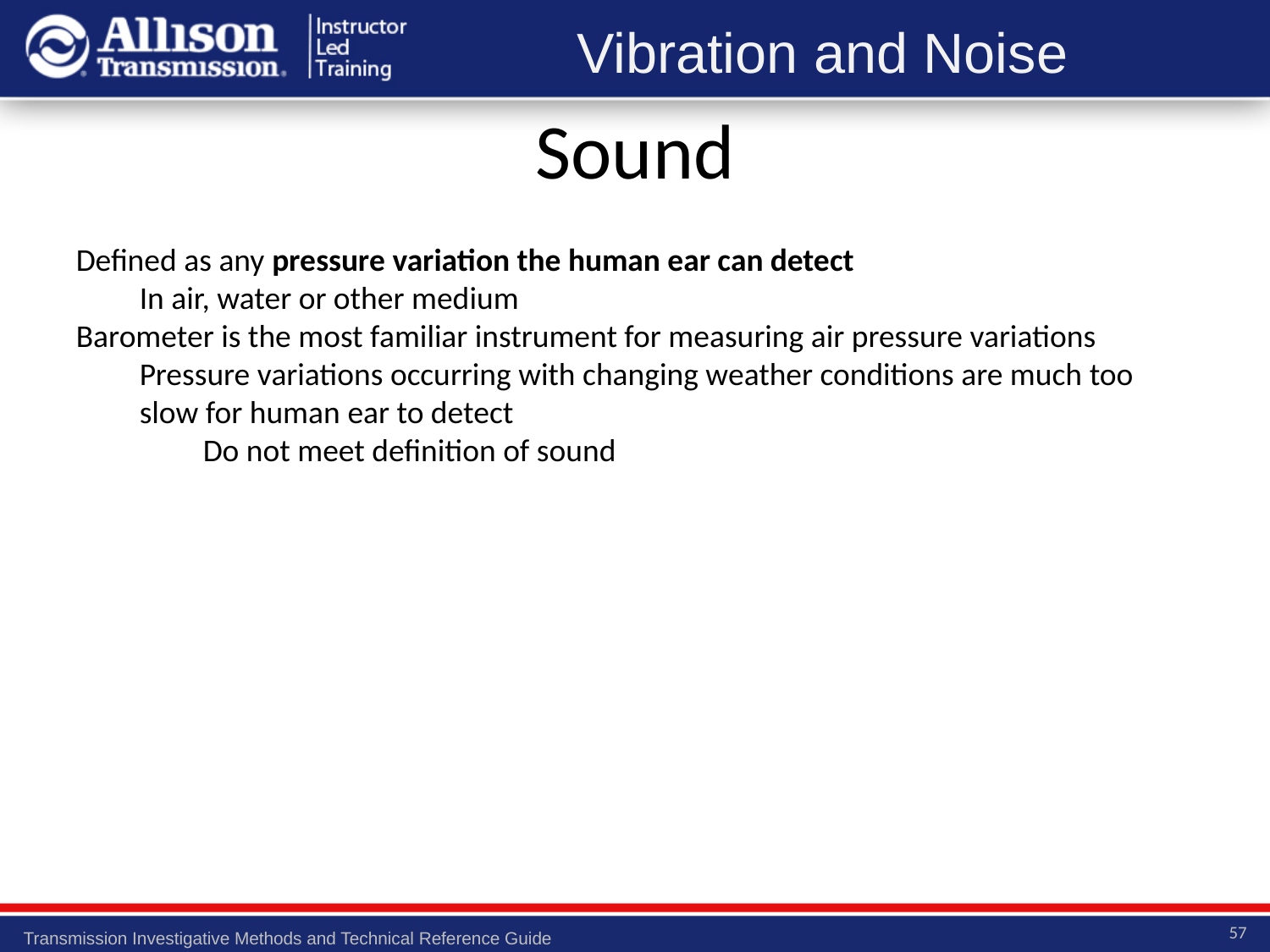

Sound
Defined as any pressure variation the human ear can detect
In air, water or other medium
Barometer is the most familiar instrument for measuring air pressure variations
Pressure variations occurring with changing weather conditions are much too slow for human ear to detect
Do not meet definition of sound

57